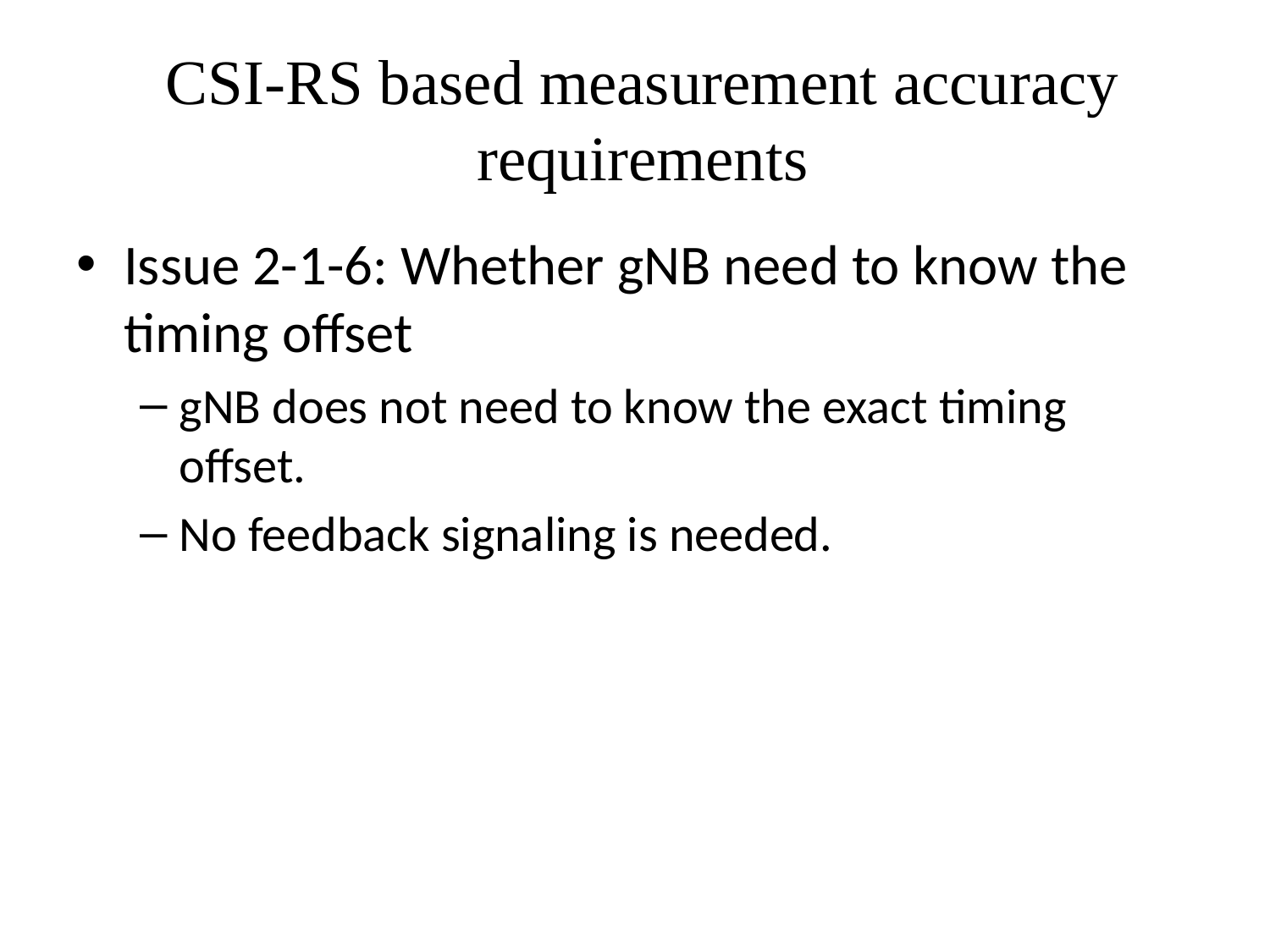

# CSI-RS based measurement accuracy requirements
Issue 2-1-6: Whether gNB need to know the timing offset
gNB does not need to know the exact timing offset.
No feedback signaling is needed.